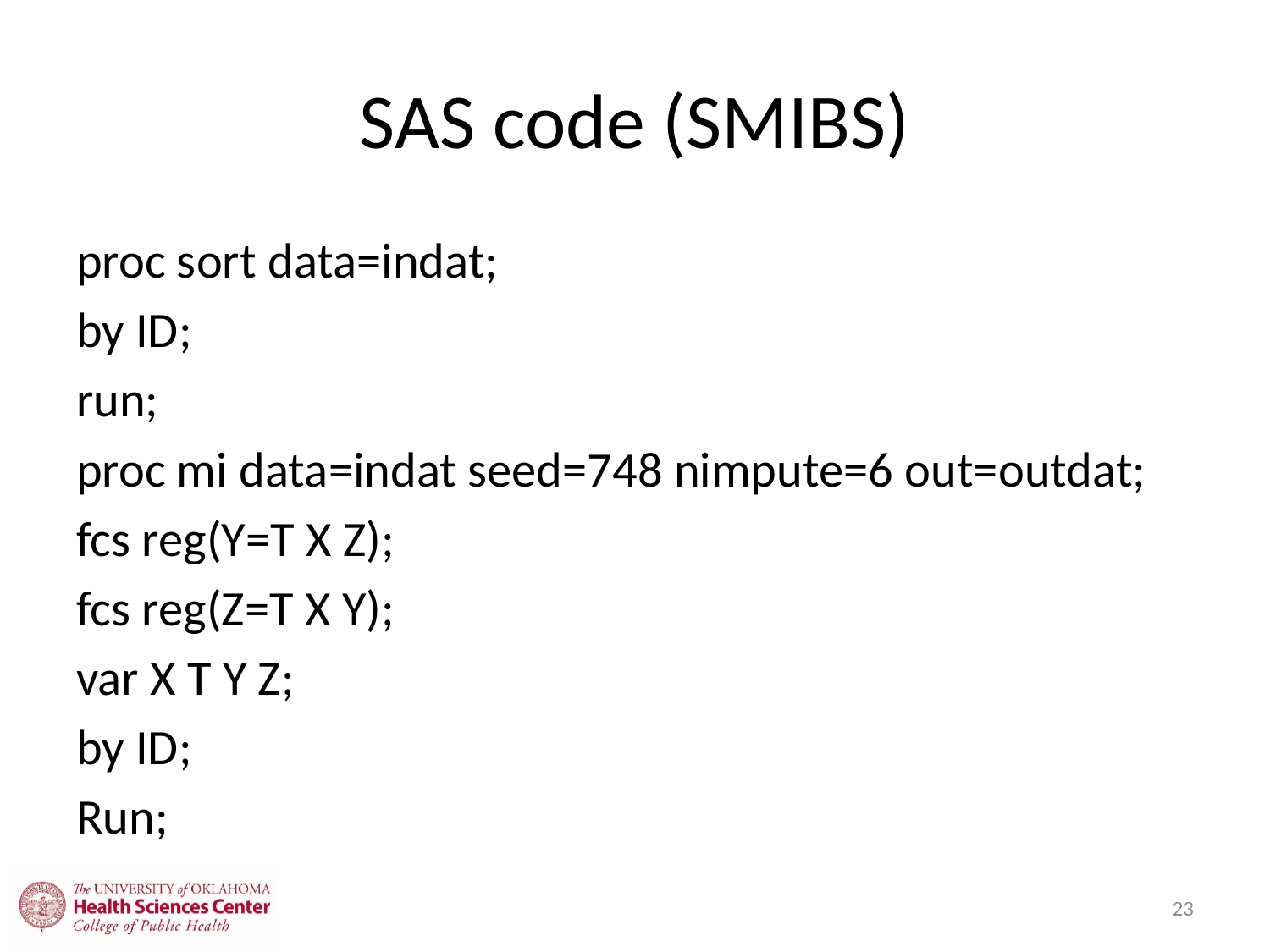

# SAS code (SMIBS)
proc sort data=indat;
by ID;
run;
proc mi data=indat seed=748 nimpute=6 out=outdat;
fcs reg(Y=T X Z);
fcs reg(Z=T X Y);
var X T Y Z;
by ID;
Run;

23